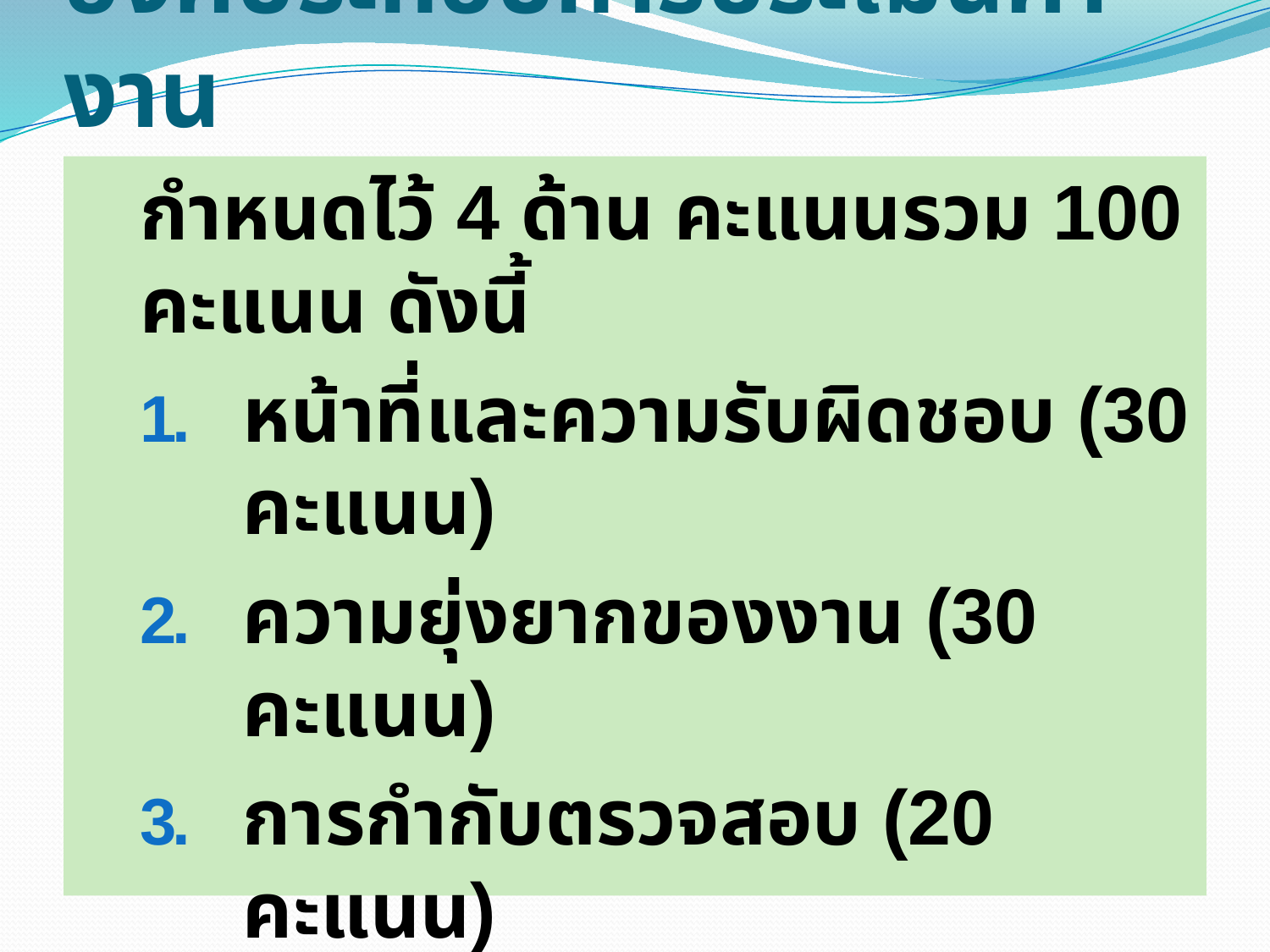

# องค์ประกอบการประเมินค่างาน
กำหนดไว้ 4 ด้าน คะแนนรวม 100 คะแนน ดังนี้
หน้าที่และความรับผิดชอบ (30 คะแนน)
ความยุ่งยากของงาน (30 คะแนน)
การกำกับตรวจสอบ (20 คะแนน)
การตัดสินใจ (20 คะแนน)
เกณฑ์ผ่านการประเมิน ต้องมีผลการประเมินของกรรมการ
แต่ละคน ไม่น้อยกว่าร้อยละ 80 ของคะแนนเต็ม